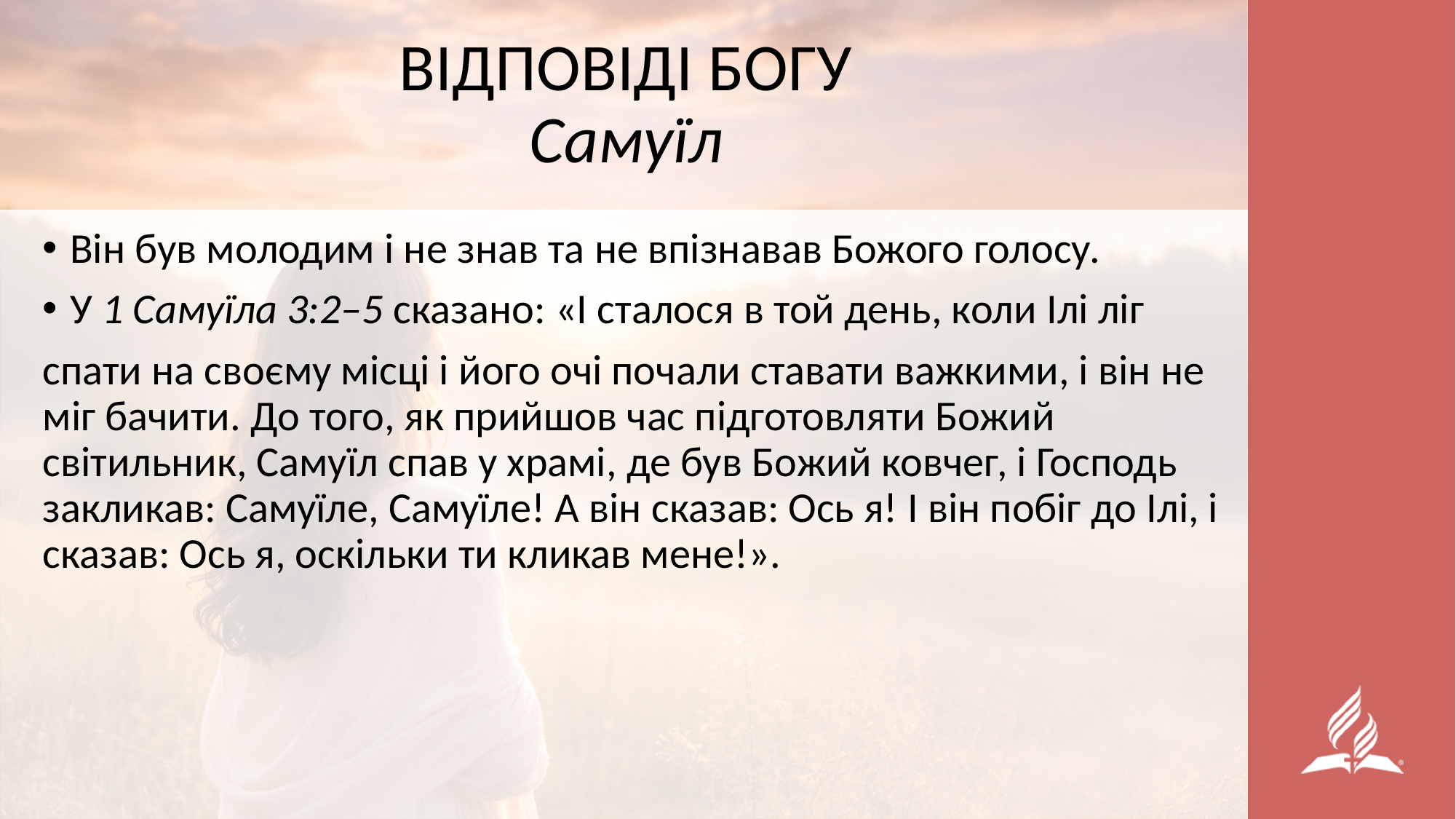

# ВІДПОВІДІ БОГУ Самуїл
Він був молодим і не знав та не впізнавав Божого голосу.
У 1 Самуїла 3:2–5 сказано: «І сталося в той день, коли Ілі ліг
спати на своєму місці і його очі почали ставати важкими, і він не міг бачити. До того, як прийшов час підготовляти Божий світильник, Самуїл спав у храмі, де був Божий ковчег, і Господь закликав: Самуїле, Самуїле! А він сказав: Ось я! І він побіг до Ілі, і сказав: Ось я, оскільки ти кликав мене!».